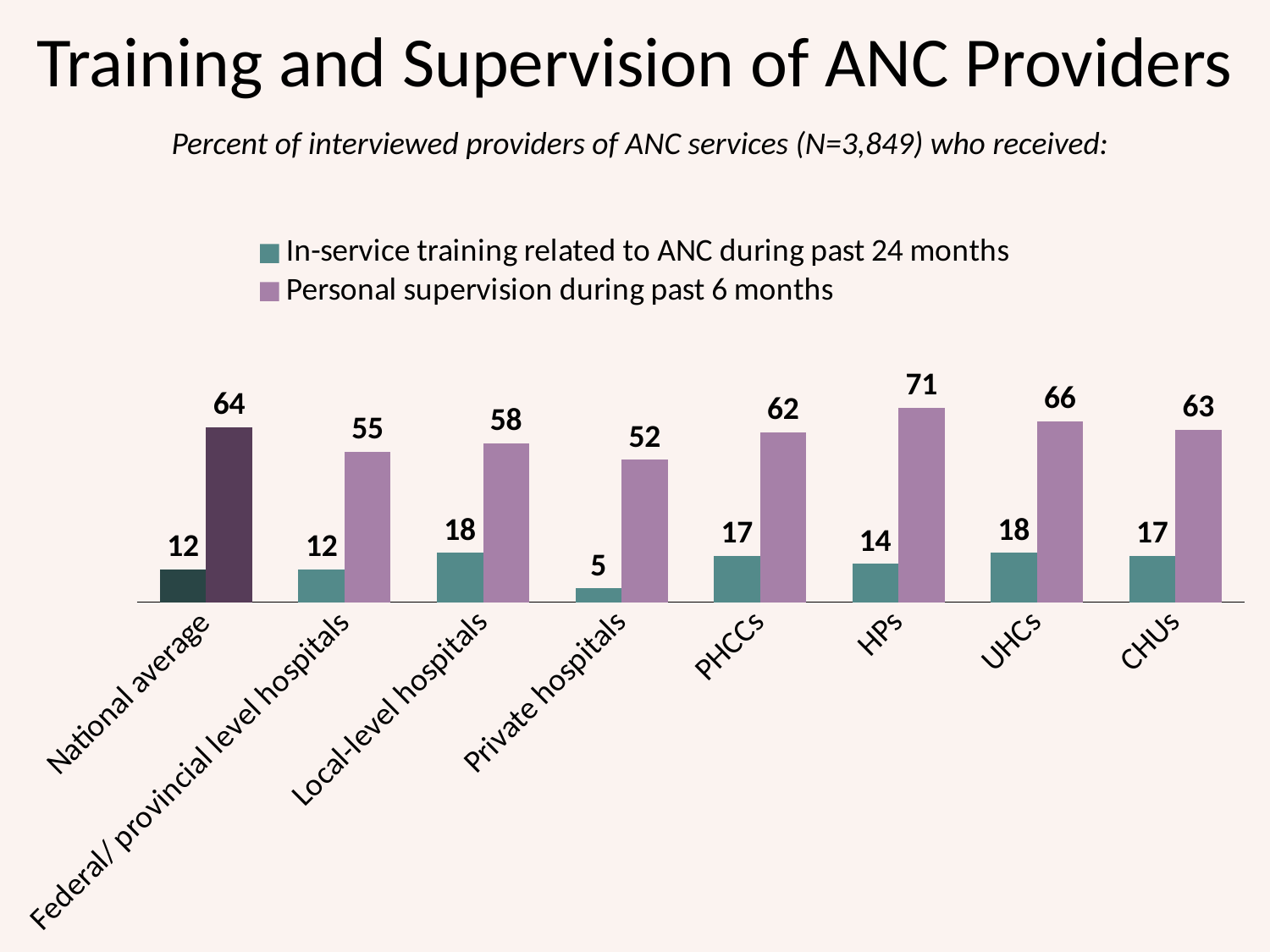

# Training and Supervision of ANC Providers
Percent of interviewed providers of ANC services (N=3,849) who received:

### Chart

| Category | In-service training related to ANC during past 24 months | Personal supervision during past 6 months |
|---|---|---|
| National average | 12.0 | 64.0 |
| Federal/ provincial level hospitals | 12.0 | 55.0 |
| Local-level hospitals | 18.0 | 58.0 |
| Private hospitals | 5.0 | 52.0 |
| PHCCs | 17.0 | 62.0 |
| HPs | 14.0 | 71.0 |
| UHCs | 18.0 | 66.0 |
| CHUs | 17.0 | 63.0 |